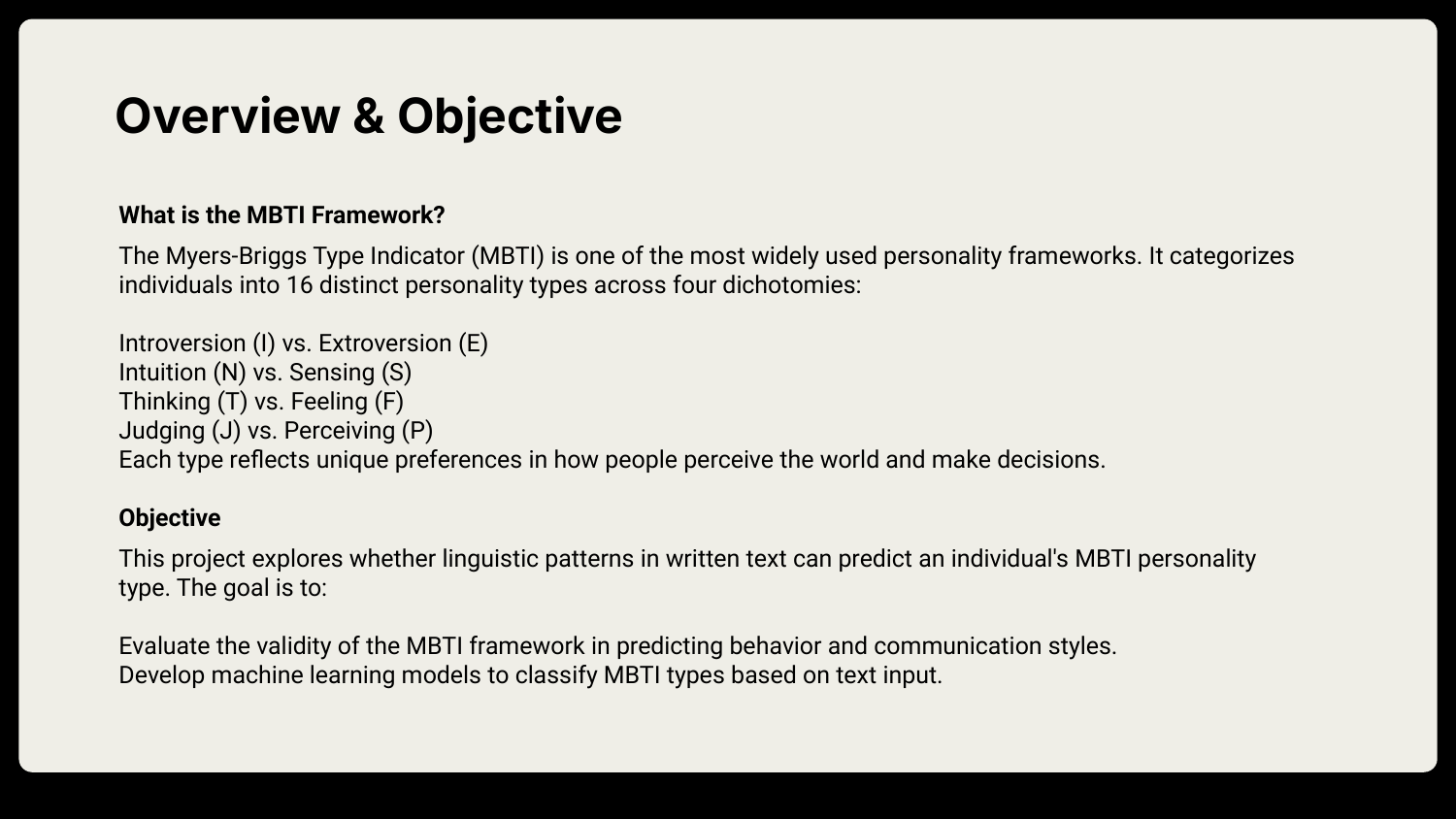

# Overview & Objective
What is the MBTI Framework?

The Myers-Briggs Type Indicator (MBTI) is one of the most widely used personality frameworks. It categorizes individuals into 16 distinct personality types across four dichotomies:

Introversion (I) vs. Extroversion (E)
Intuition (N) vs. Sensing (S)
Thinking (T) vs. Feeling (F)
Judging (J) vs. Perceiving (P)
Each type reflects unique preferences in how people perceive the world and make decisions.

Objective

This project explores whether linguistic patterns in written text can predict an individual's MBTI personality type. The goal is to:

Evaluate the validity of the MBTI framework in predicting behavior and communication styles.
Develop machine learning models to classify MBTI types based on text input.